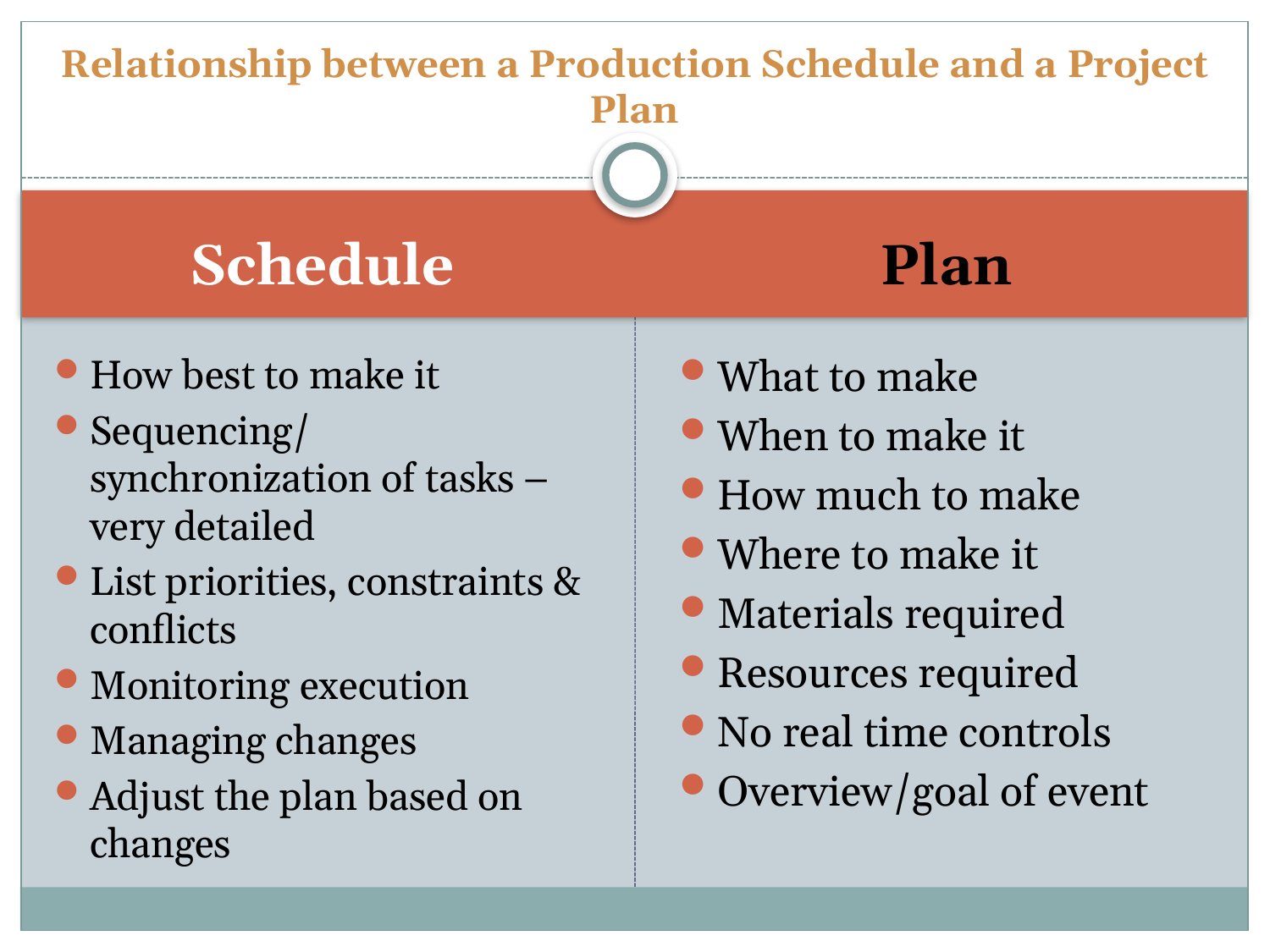

# Relationship between a Production Schedule and a Project Plan
Schedule
Plan
How best to make it
Sequencing/synchronization of tasks – very detailed
List priorities, constraints & conflicts
Monitoring execution
Managing changes
Adjust the plan based on changes
What to make
When to make it
How much to make
Where to make it
Materials required
Resources required
No real time controls
Overview/goal of event